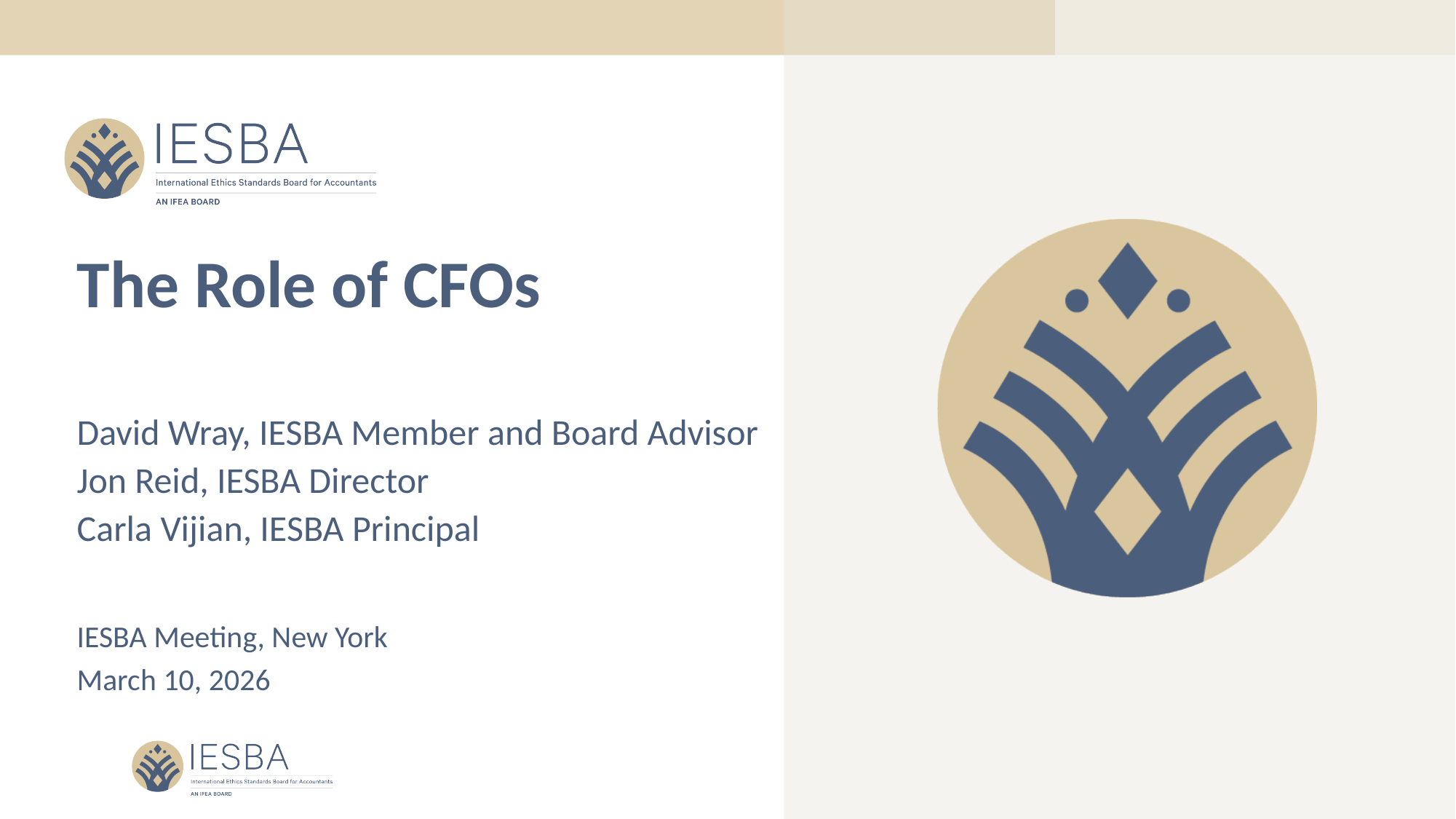

# The Role of CFOs
David Wray, IESBA Member and Board Advisor
Jon Reid, IESBA Director
Carla Vijian, IESBA Principal
IESBA Meeting, New York
March 10, 2026